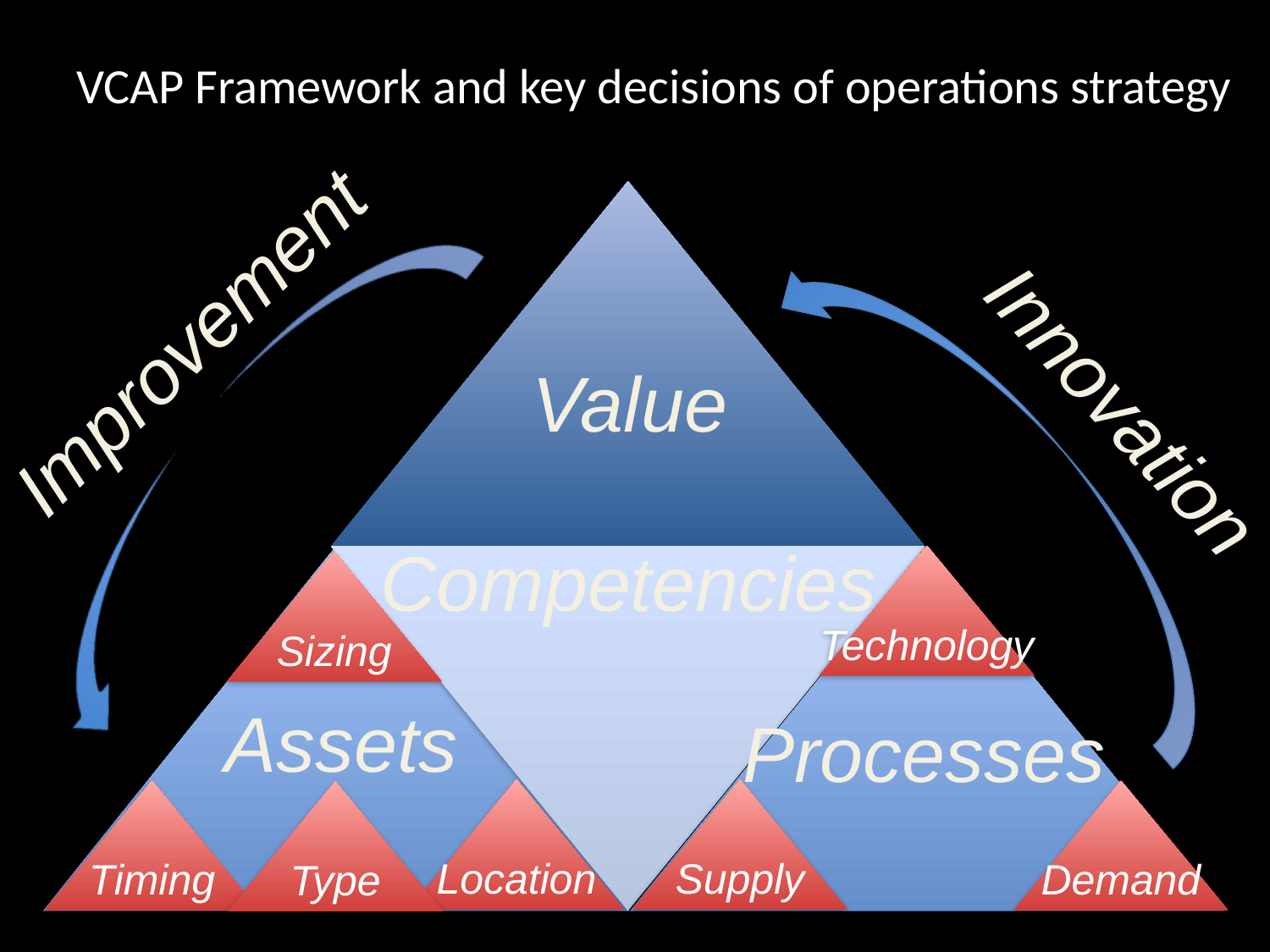

# VCAP Framework and key decisions of operations strategy

Improvement
Value
Innovation
Competencies
Technology
Sizing
Assets
Processes
Location
Supply
Timing
Demand
Type